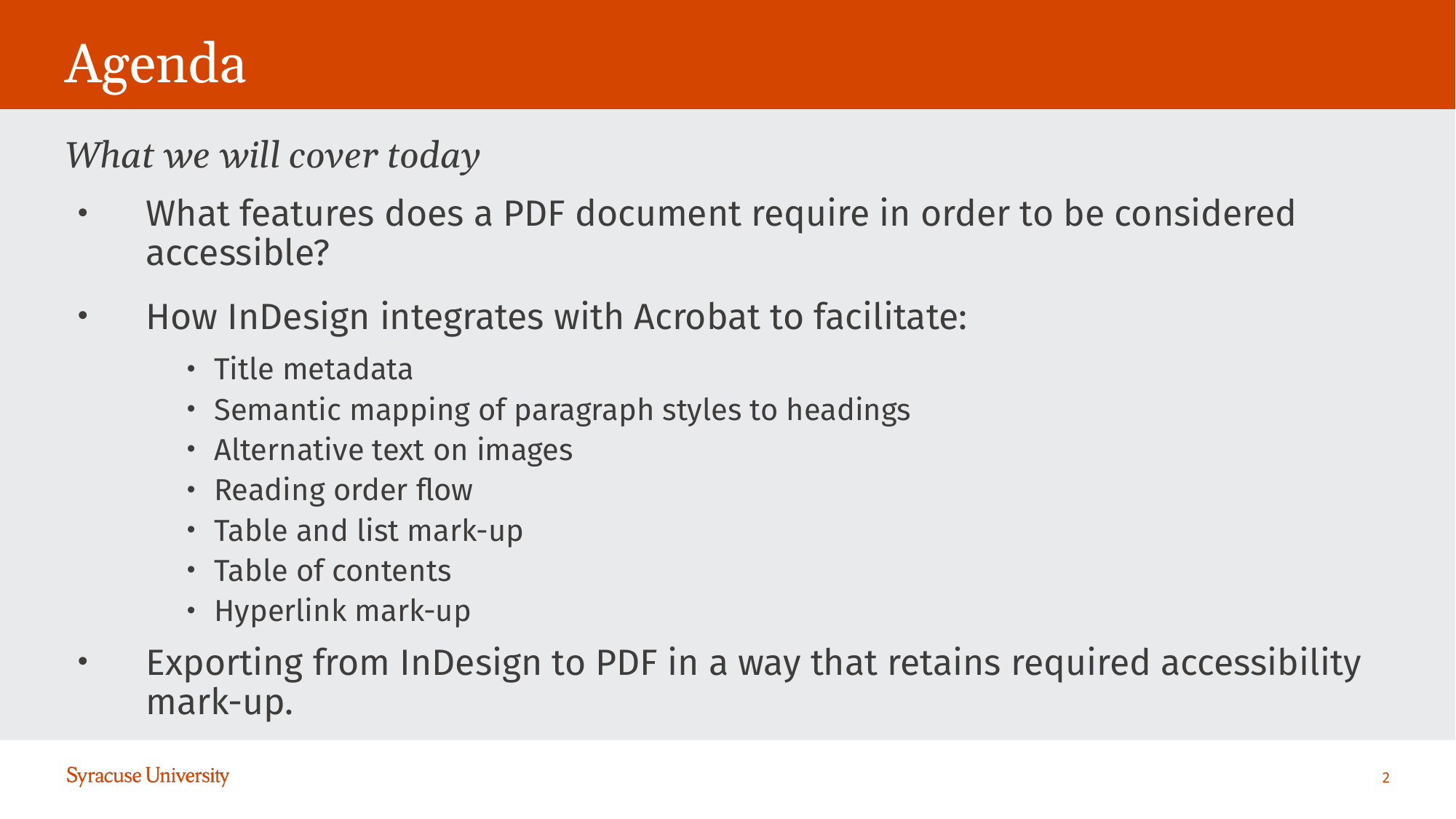

# Agenda
What we will cover today
What features does a PDF document require in order to be considered accessible?
How InDesign integrates with Acrobat to facilitate:
Title metadata
Semantic mapping of paragraph styles to headings
Alternative text on images
Reading order flow
Table and list mark-up
Table of contents
Hyperlink mark-up
Exporting from InDesign to PDF in a way that retains required accessibility mark-up.
2